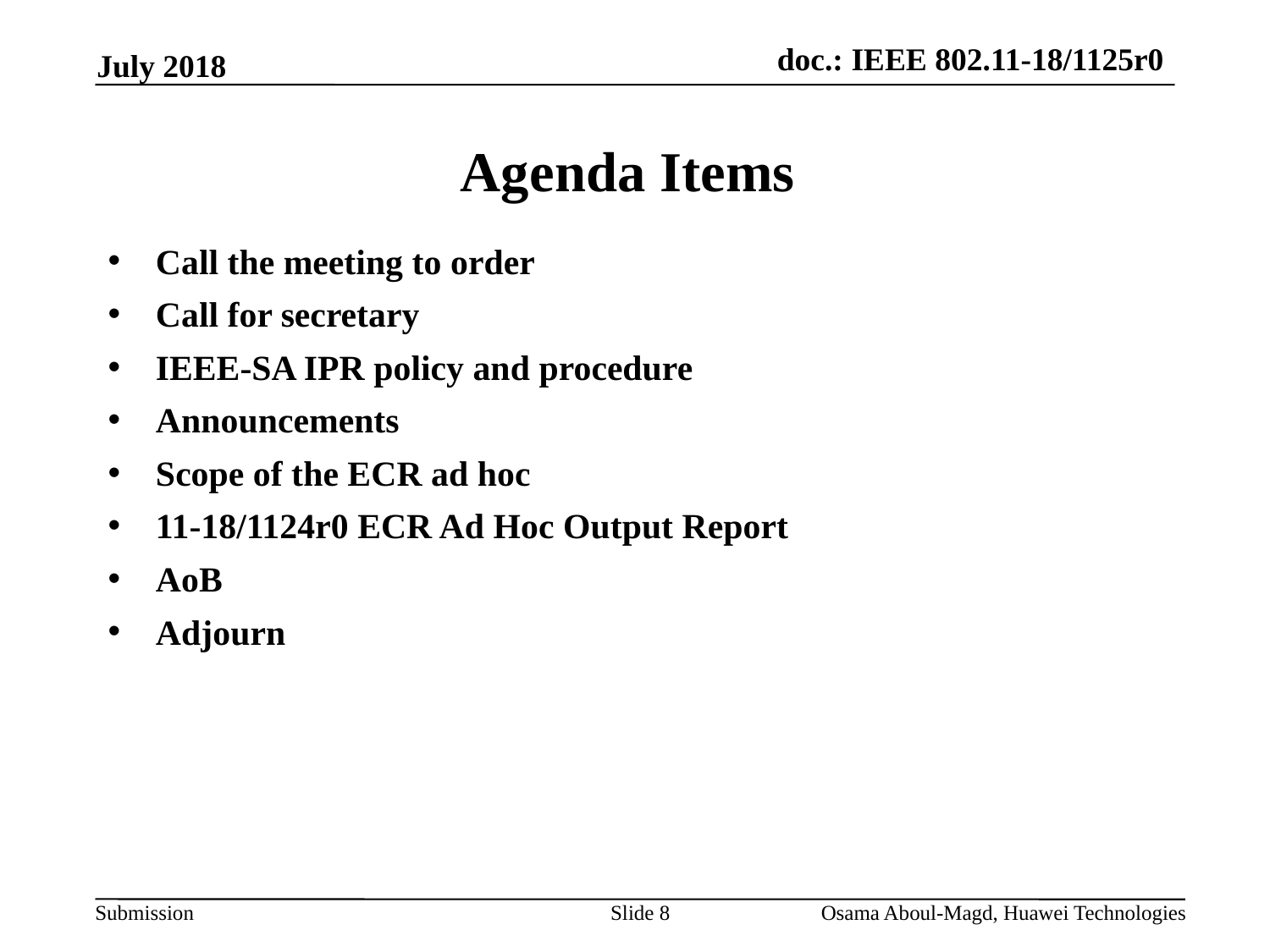

July 2018
# Agenda Items
Call the meeting to order
Call for secretary
IEEE-SA IPR policy and procedure
Announcements
Scope of the ECR ad hoc
11-18/1124r0 ECR Ad Hoc Output Report
AoB
Adjourn
Slide 8
Osama Aboul-Magd, Huawei Technologies